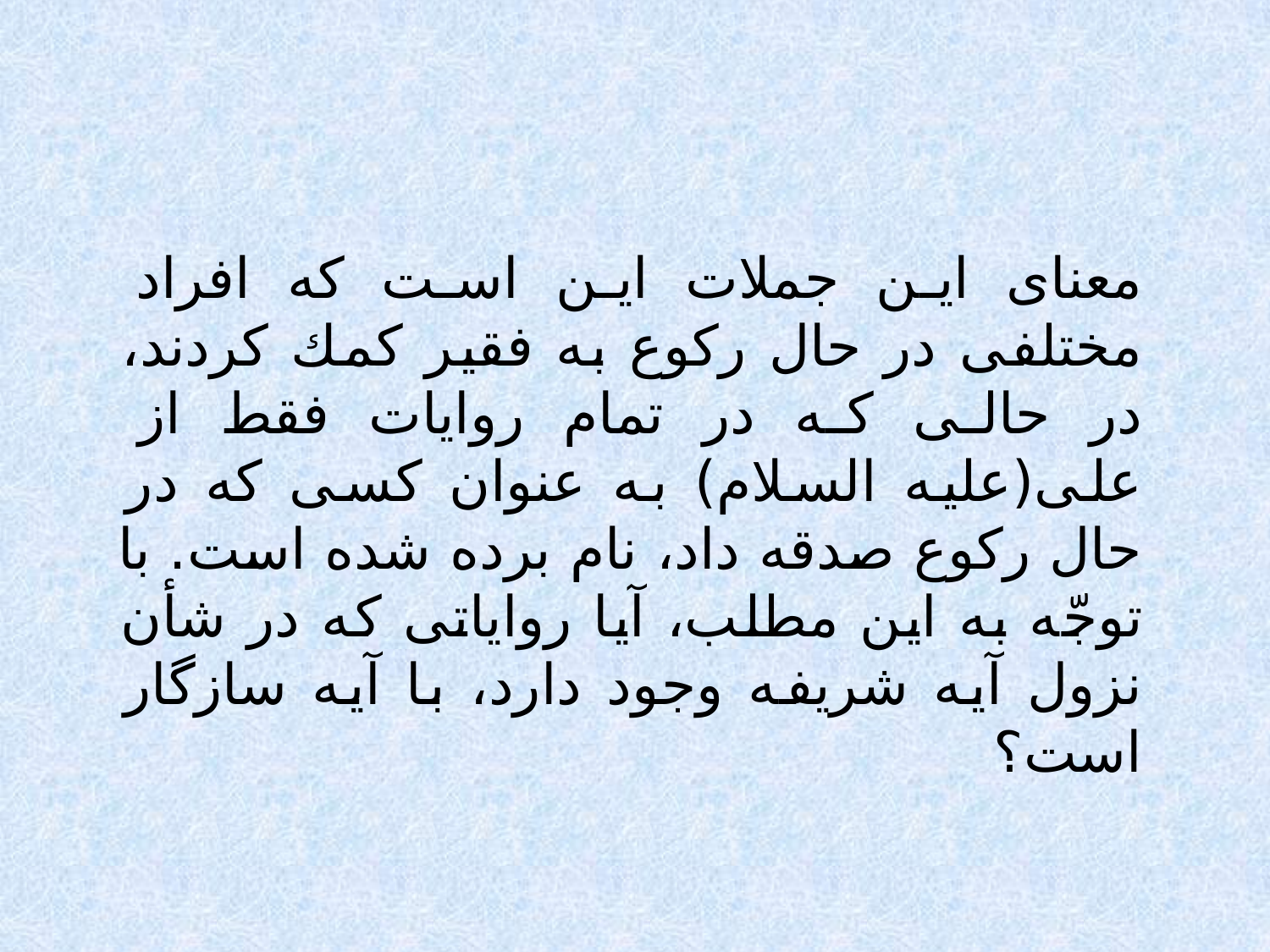

معناى اين جملات اين است كه افراد مختلفى در حال ركوع به فقير كمك كردند، در حالى كه در تمام روايات فقط از على(عليه السلام) به عنوان كسى كه در حال ركوع صدقه داد، نام برده شده است. با توجّه به اين مطلب، آيا رواياتى كه در شأن نزول آيه شريفه وجود دارد، با آيه سازگار است؟